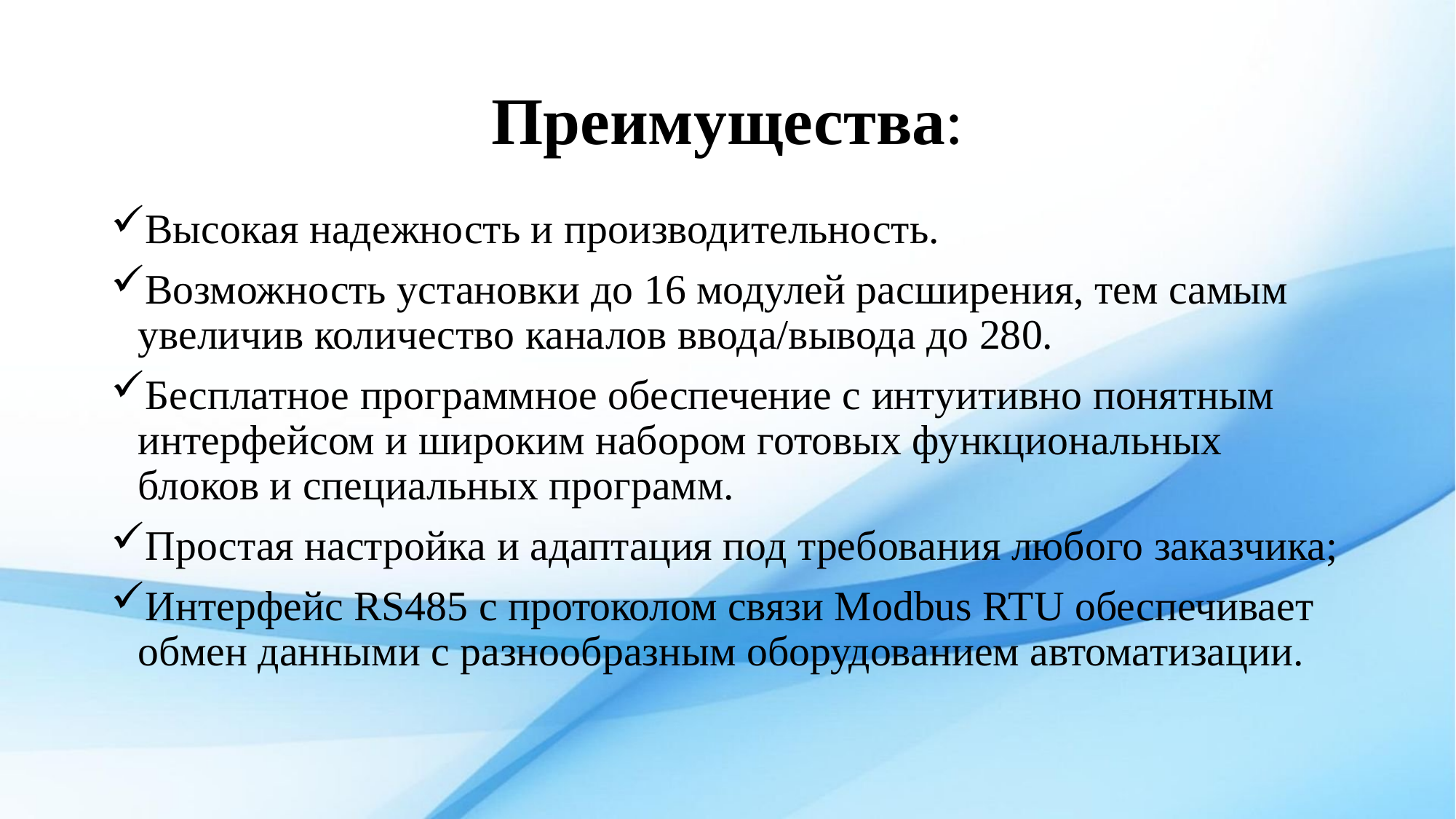

# Преимущества:
Высокая надежность и производительность.
Возможность установки до 16 модулей расширения, тем самым увеличив количество каналов ввода/вывода до 280.
Бесплатное программное обеспечение с интуитивно понятным интерфейсом и широким набором готовых функциональных блоков и специальных программ.
Простая настройка и адаптация под требования любого заказчика;
Интерфейс RS485 с протоколом связи Modbus RTU обеспечивает обмен данными с разнообразным оборудованием автоматизации.